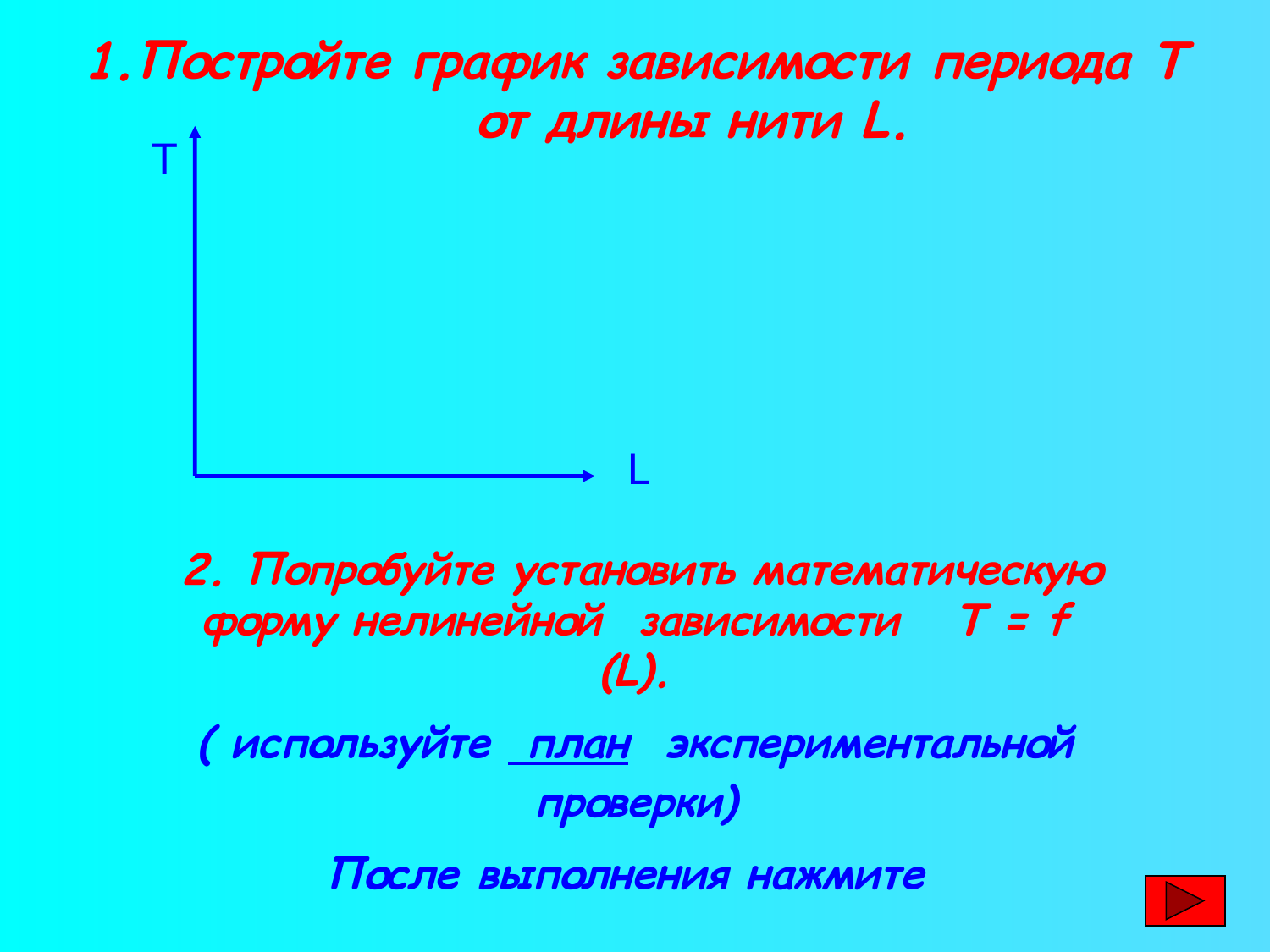

# 1.Постройте график зависимости периода Т от длины нити L.
Т

L

2. Попробуйте установить математическую форму нелинейной  зависимости   Т = f (L).
( используйте  план  экспериментальной проверки)
После выполнения нажмите